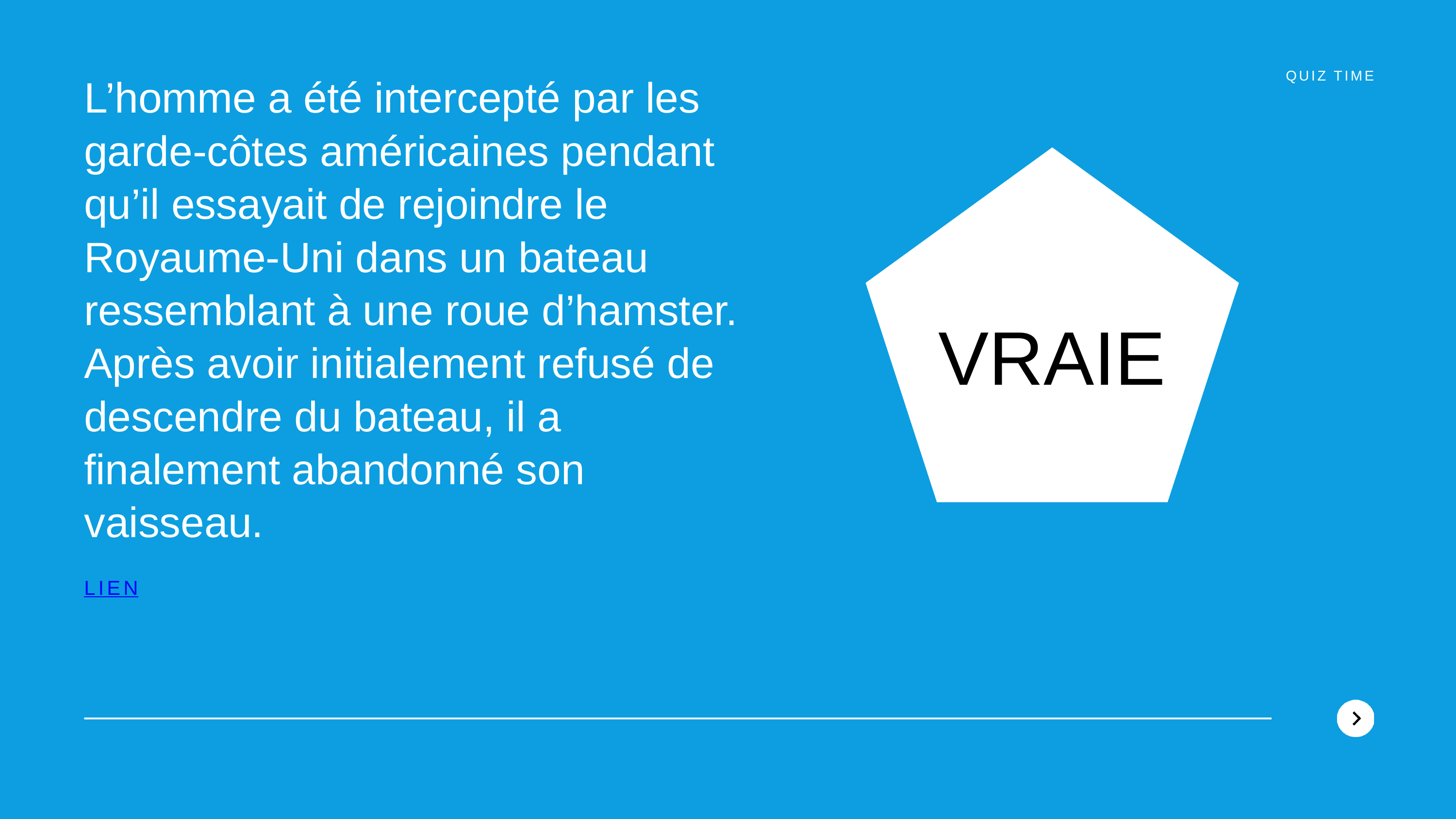

QUIZ TIME
L’homme a été intercepté par les garde-côtes américaines pendant qu’il essayait de rejoindre le Royaume-Uni dans un bateau ressemblant à une roue d’hamster. Après avoir initialement refusé de descendre du bateau, il a finalement abandonné son vaisseau.

VRAIE
LIEN